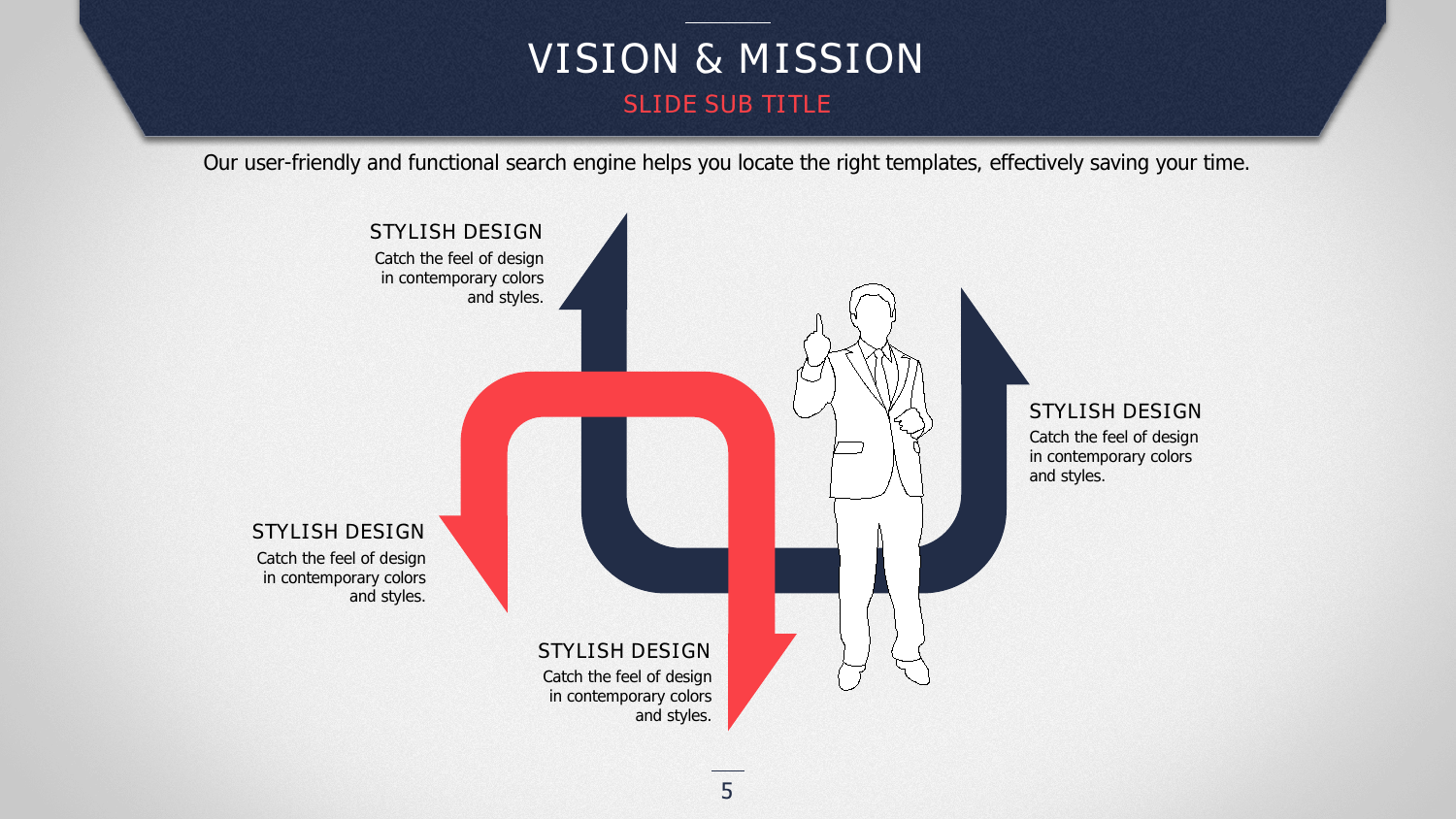

VISION & MISSION
SLIDE SUB TITLE
Our user-friendly and functional search engine helps you locate the right templates, effectively saving your time.

STYLISH DESIGN
Catch the feel of design in contemporary colors and styles.
STYLISH DESIGN
Catch the feel of design in contemporary colors and styles.
STYLISH DESIGN
Catch the feel of design in contemporary colors and styles.
STYLISH DESIGN
Catch the feel of design in contemporary colors and styles.
5